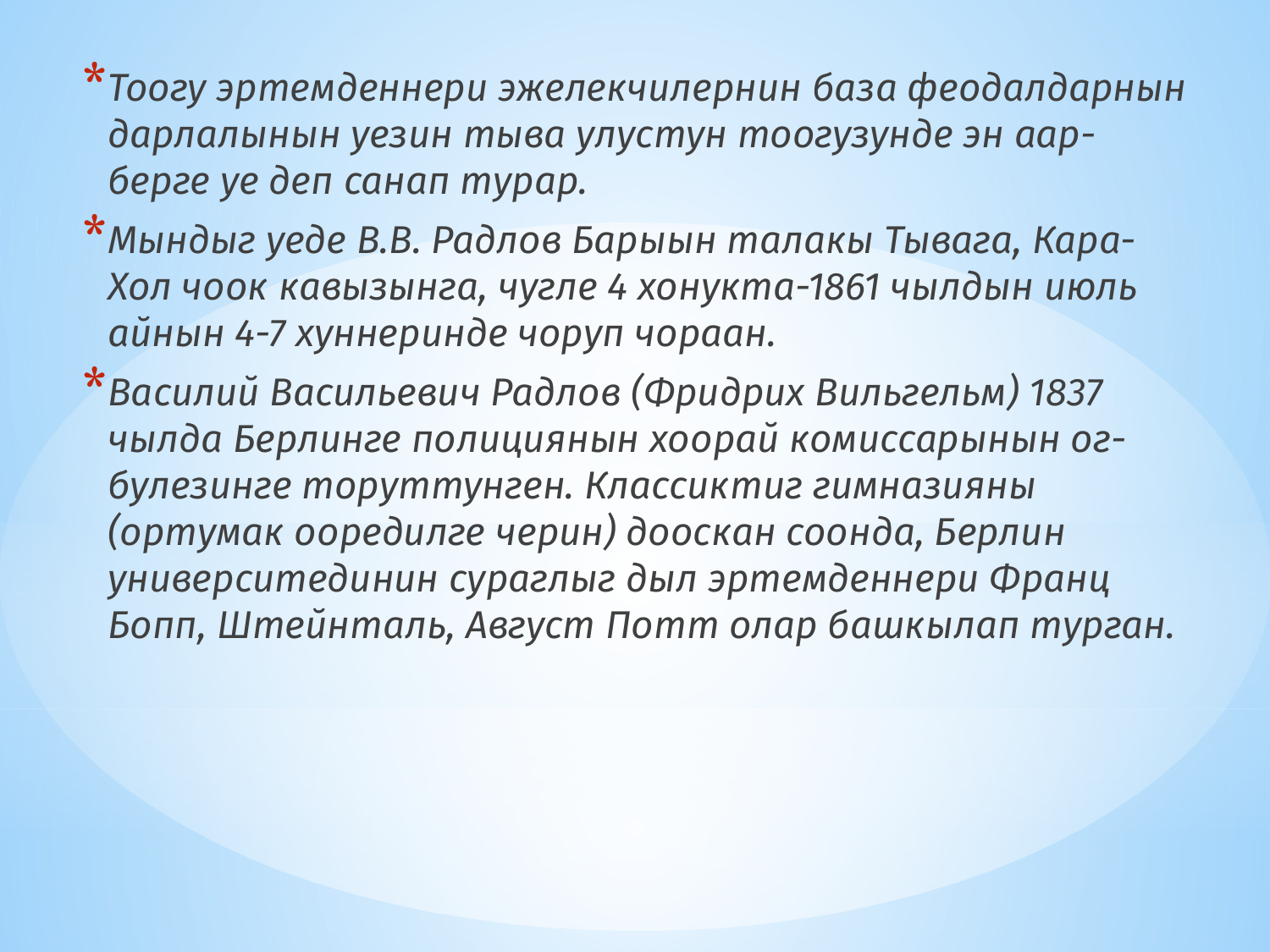

Тоогу эртемденнери эжелекчилернин база феодалдарнын дарлалынын уезин тыва улустун тоогузунде эн аар-берге уе деп санап турар.
Мындыг уеде В.В. Радлов Барыын талакы Тывага, Кара-Хол чоок кавызынга, чугле 4 хонукта-1861 чылдын июль айнын 4-7 хуннеринде чоруп чораан.
Василий Васильевич Радлов (Фридрих Вильгельм) 1837 чылда Берлинге полициянын хоорай комиссарынын ог-булезинге торуттунген. Классиктиг гимназияны (ортумак ооредилге черин) дооскан соонда, Берлин университединин сураглыг дыл эртемденнери Франц Бопп, Штейнталь, Август Потт олар башкылап турган.